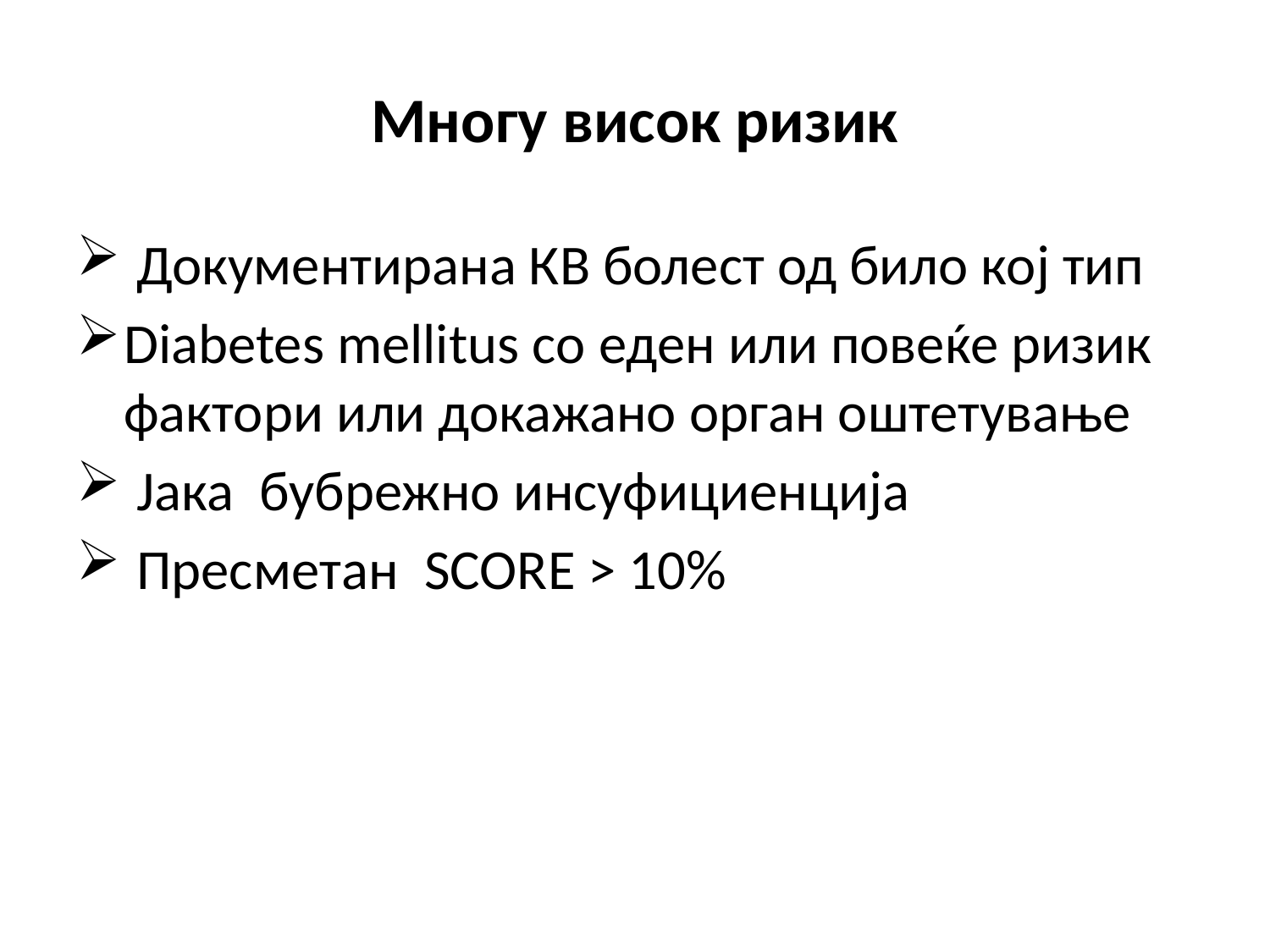

# Многу висок ризик
 Документирана КВ болест од било кој тип
Diabetes mellitus со еден или повеќе ризик фактори или докажано орган оштетување
 Јака  бубрежно инсуфициенција
 Пресметан  SCORE > 10%